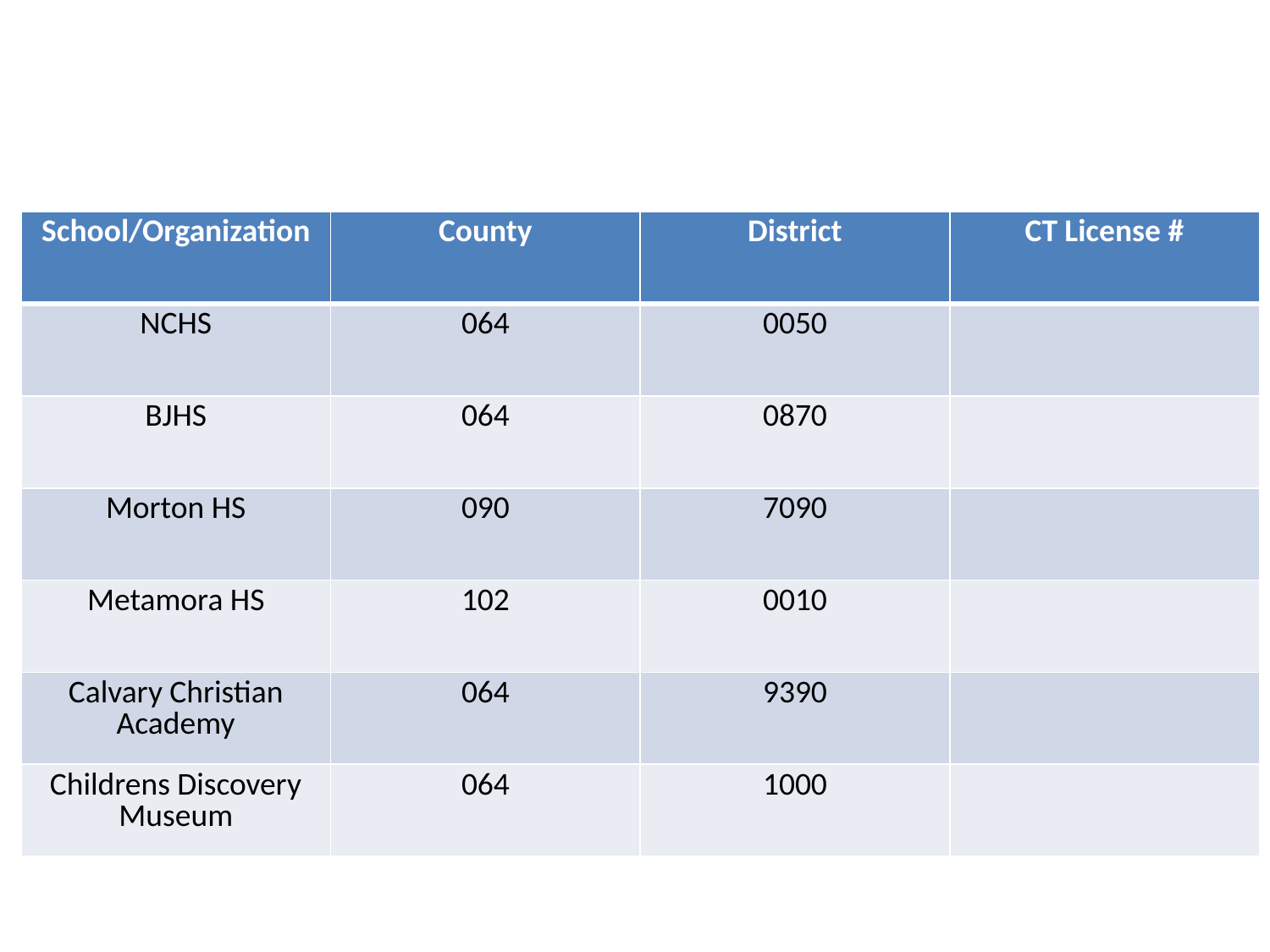

#
| School/Organization | County | District | CT License # |
| --- | --- | --- | --- |
| NCHS | 064 | 0050 |  |
| BJHS | 064 | 0870 |  |
| Morton HS | 090 | 7090 |  |
| Metamora HS | 102 | 0010 |  |
| Calvary Christian Academy | 064 | 9390 |  |
| Childrens Discovery Museum | 064 | 1000 |  |